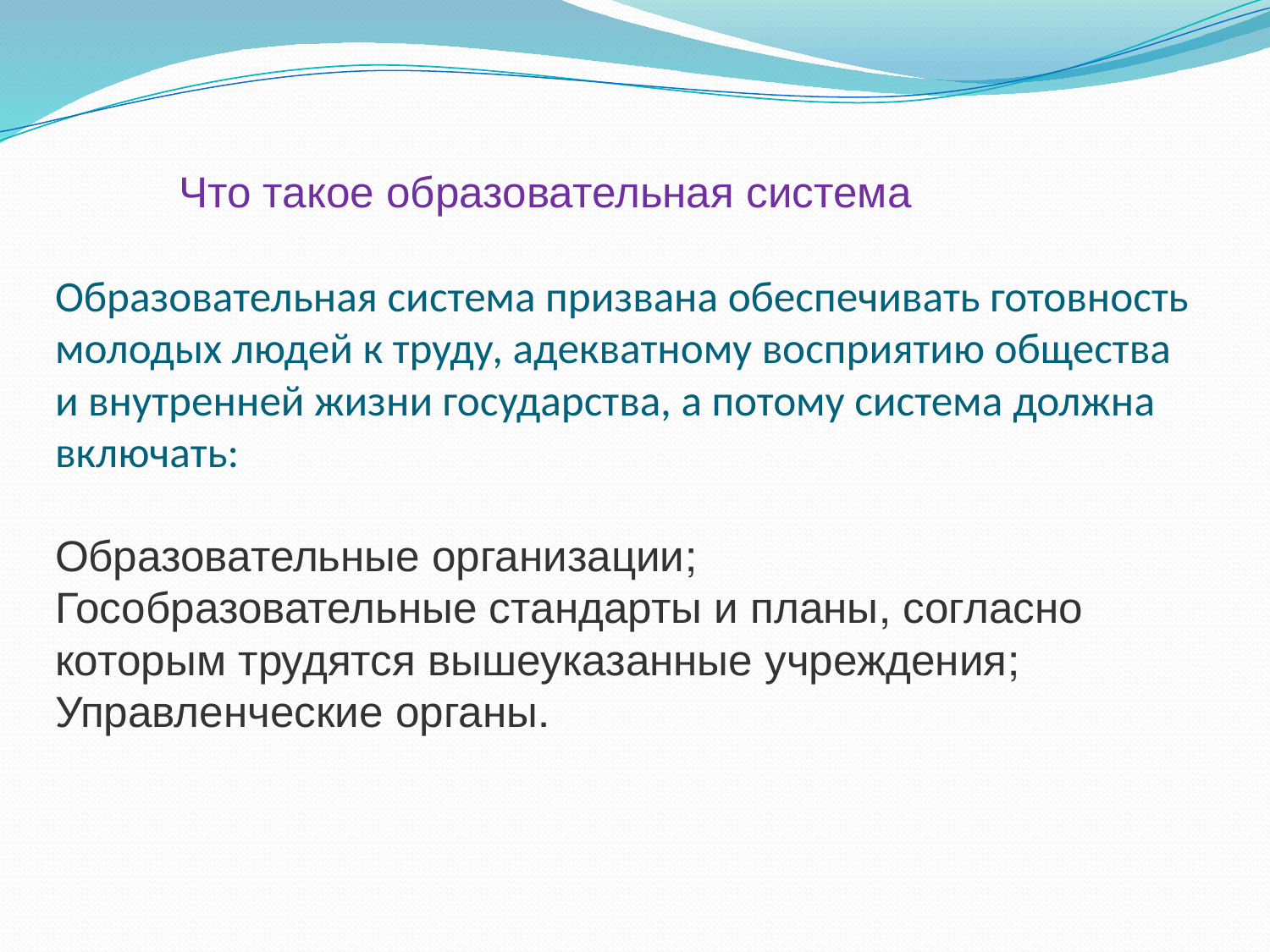

# Что такое образовательная система Образовательная система призвана обеспечивать готовность молодых людей к труду, адекватному восприятию общества и внутренней жизни государства, а потому система должна включать: Образовательные организации; Гособразовательные стандарты и планы, согласно которым трудятся вышеуказанные учреждения; Управленческие органы.